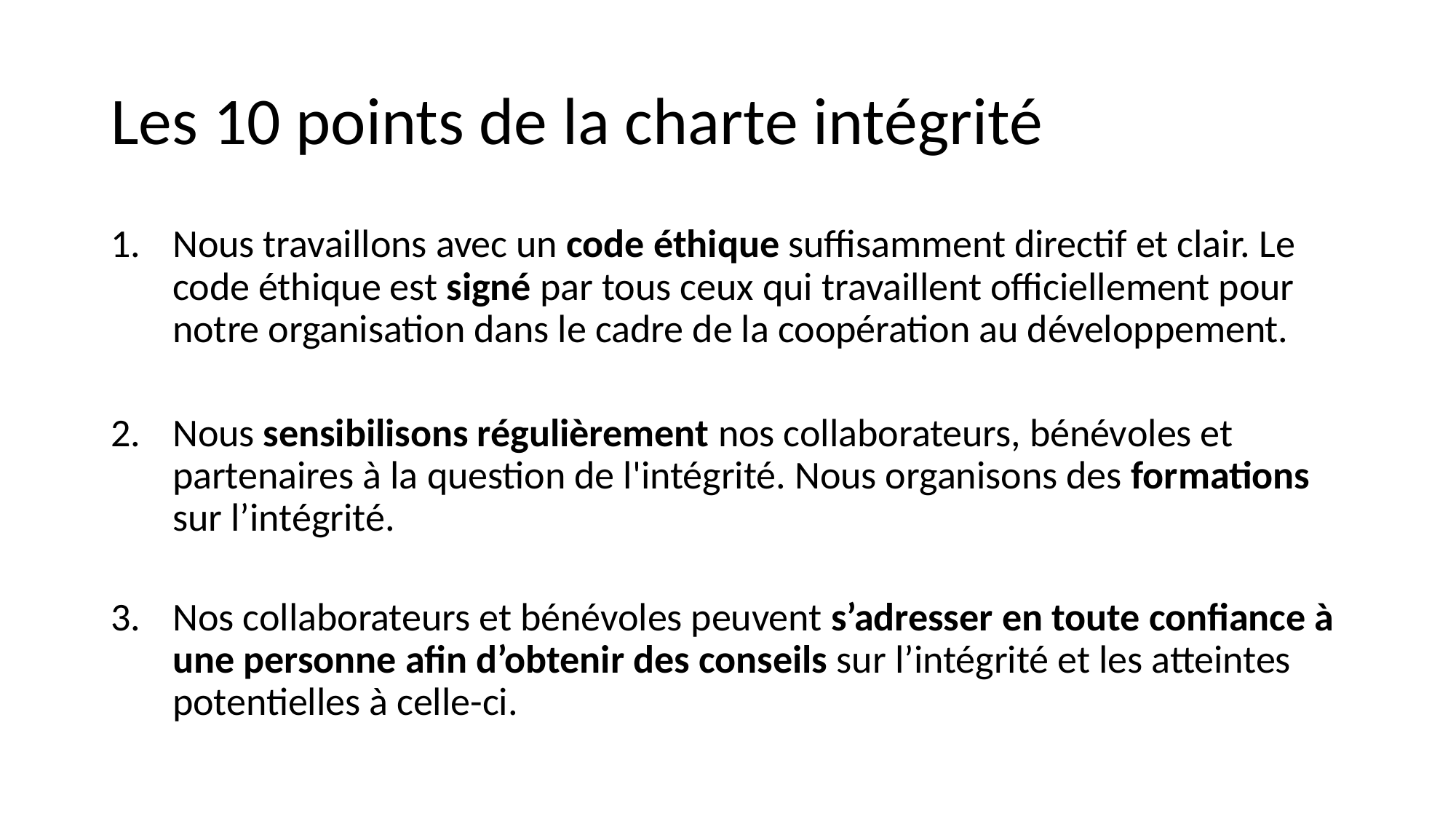

# Les 10 points de la charte intégrité
Nous travaillons avec un code éthique suffisamment directif et clair. Le code éthique est signé par tous ceux qui travaillent officiellement pour notre organisation dans le cadre de la coopération au développement.
Nous sensibilisons régulièrement nos collaborateurs, bénévoles et partenaires à la question de l'intégrité. Nous organisons des formations sur l’intégrité.
Nos collaborateurs et bénévoles peuvent s’adresser en toute confiance à une personne afin d’obtenir des conseils sur l’intégrité et les atteintes potentielles à celle-ci.